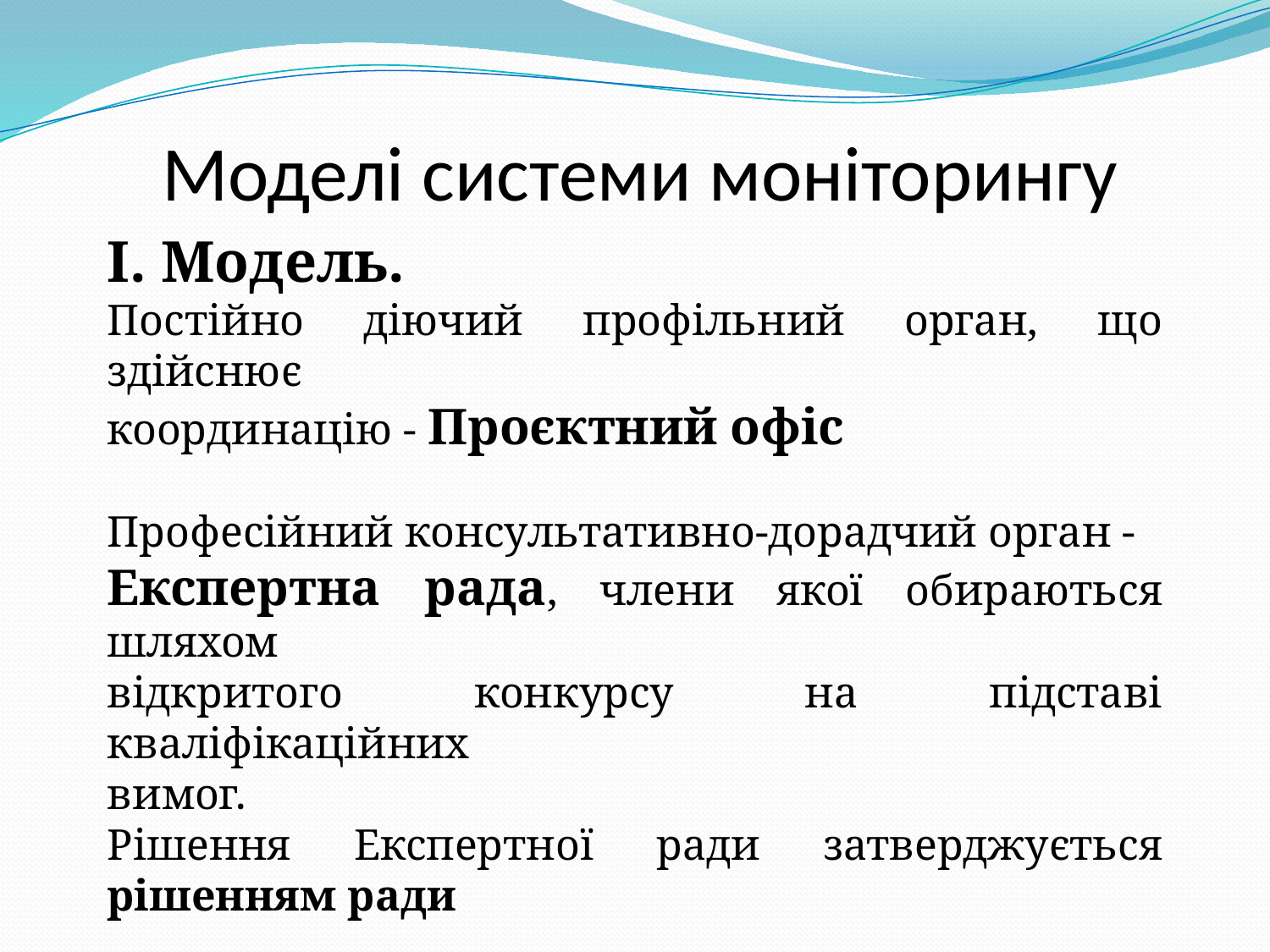

# Моделі системи моніторингу
І. Модель.
Постійно діючий профільний орган, що здійснює
координацію - Проєктний офіс

Професійний консультативно-дорадчий орган -
Експертна рада, члени якої обираються шляхом
відкритого конкурсу на підставі кваліфікаційних
вимог.
Рішення Експертної ради затверджується рішенням ради